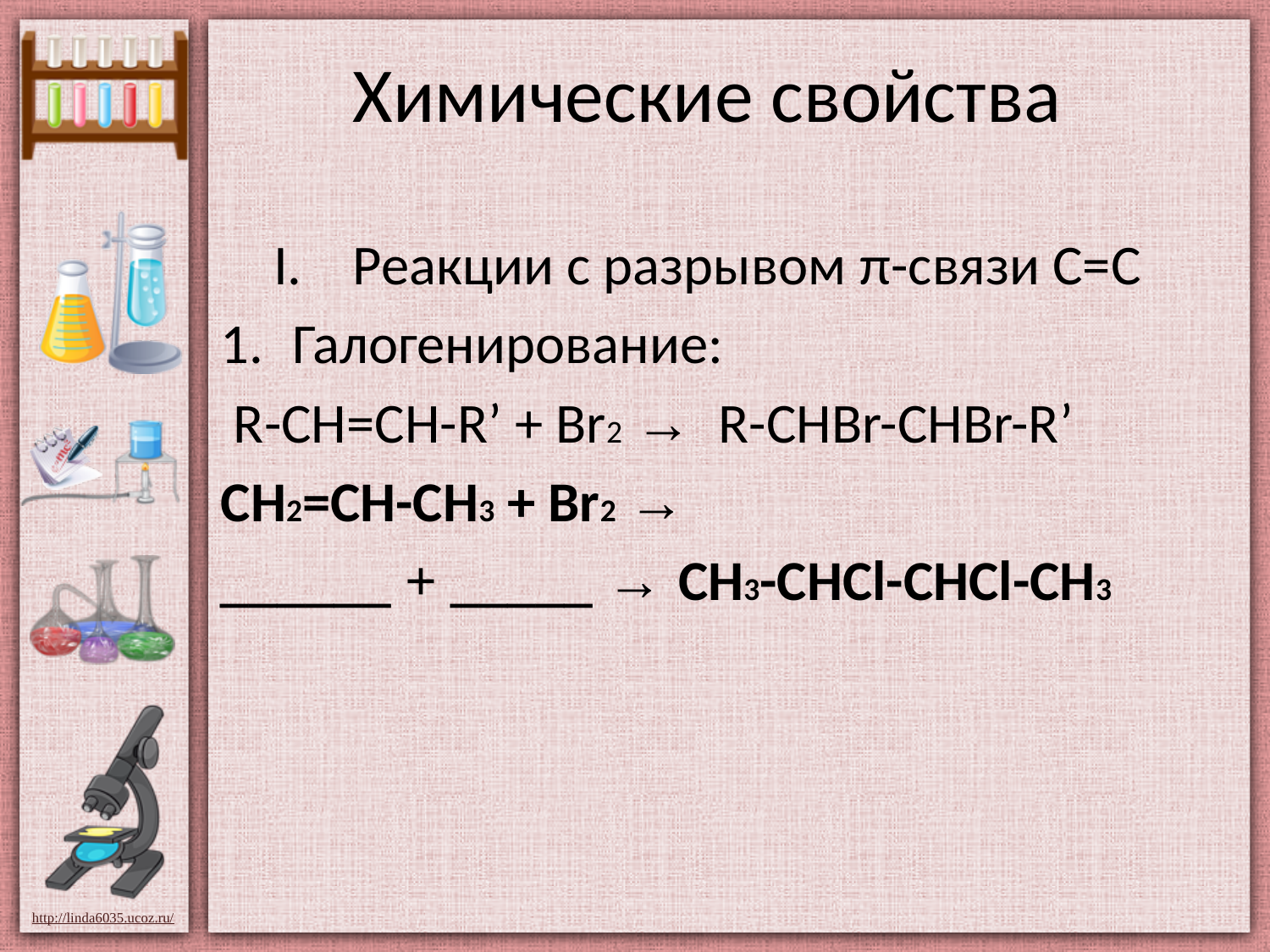

# Химические свойства
Реакции с разрывом π-связи С=С
Галогенирование:
 R-CH=CH-R’ + Br2 →  R-CHBr-CHBr-R’
СН2=СН-СН3 + Br2 →
______ + _____ → СН3-СНCl-CHCl-СН3